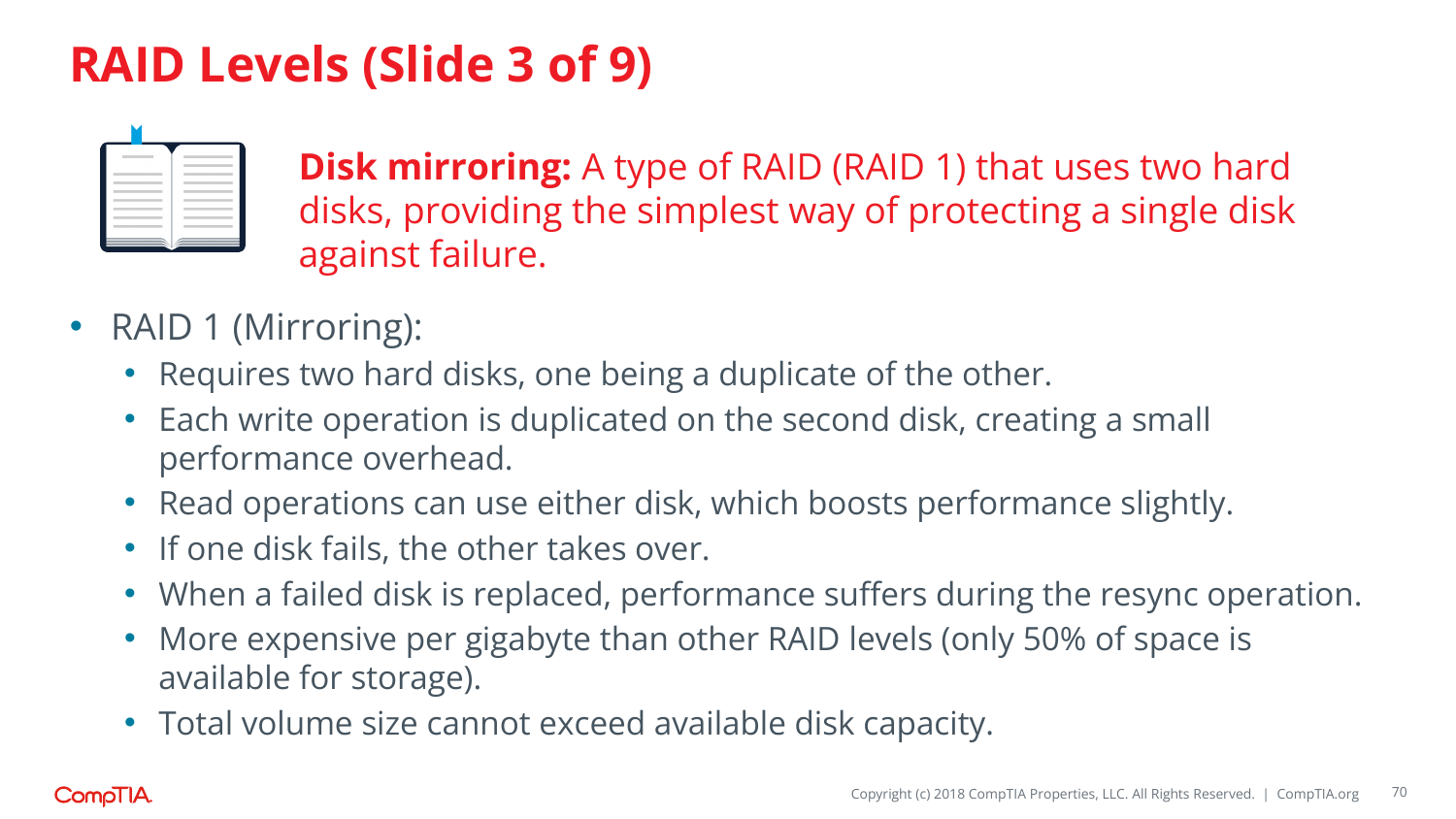

# RAID Levels (Slide 3 of 9)
Disk mirroring: A type of RAID (RAID 1) that uses two hard disks, providing the simplest way of protecting a single disk against failure.
RAID 1 (Mirroring):
Requires two hard disks, one being a duplicate of the other.
Each write operation is duplicated on the second disk, creating a small performance overhead.
Read operations can use either disk, which boosts performance slightly.
If one disk fails, the other takes over.
When a failed disk is replaced, performance suffers during the resync operation.
More expensive per gigabyte than other RAID levels (only 50% of space is available for storage).
Total volume size cannot exceed available disk capacity.

70